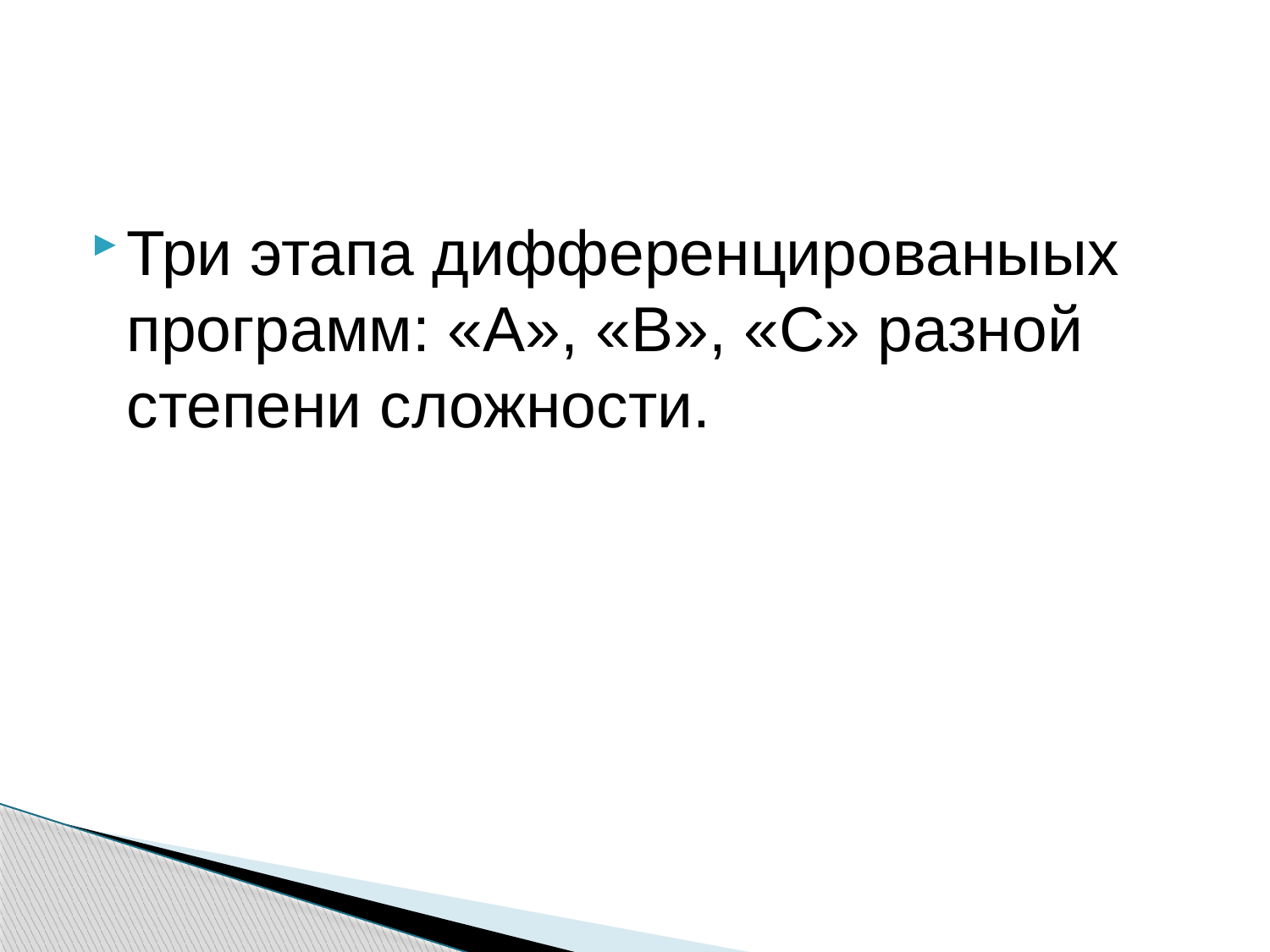

#
Три этапа дифференцированыых программ: «А», «В», «С» разной степени сложности.